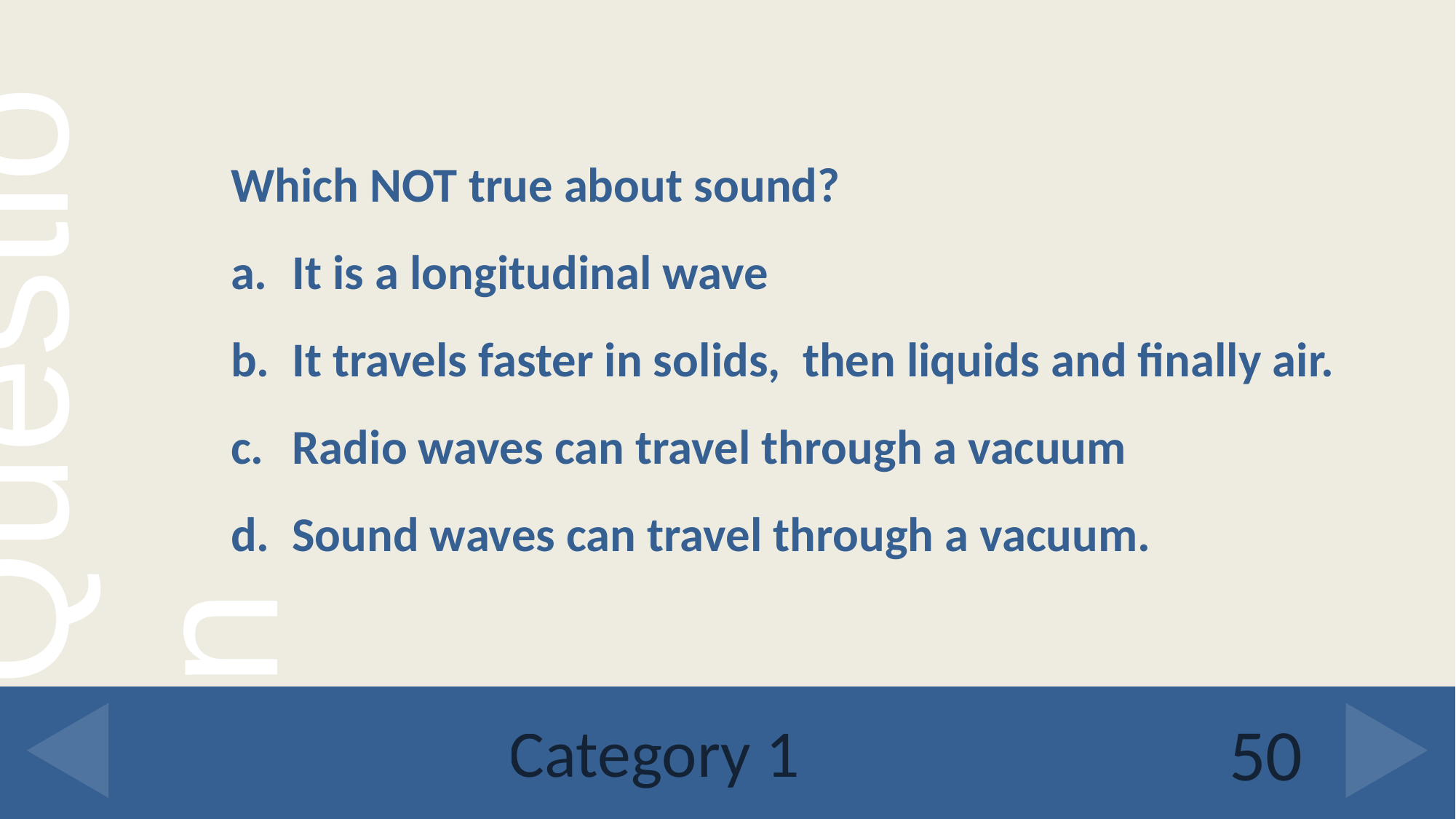

Which NOT true about sound?
It is a longitudinal wave
It travels faster in solids,  then liquids and finally air.
Radio waves can travel through a vacuum
Sound waves can travel through a vacuum.
# Category 1
50